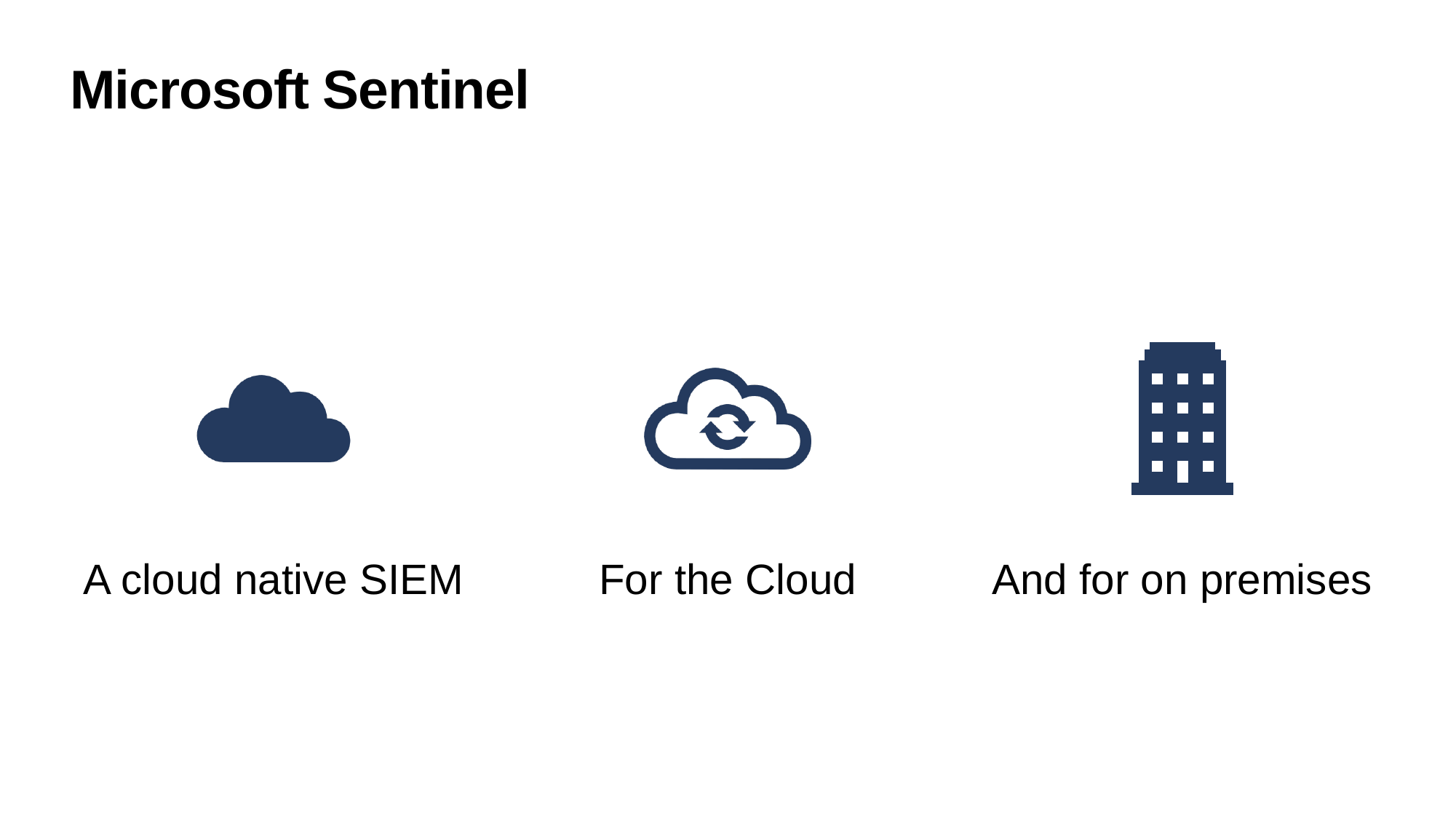

# Microsoft Sentinel
A cloud native SIEM
For the Cloud
And for on premises